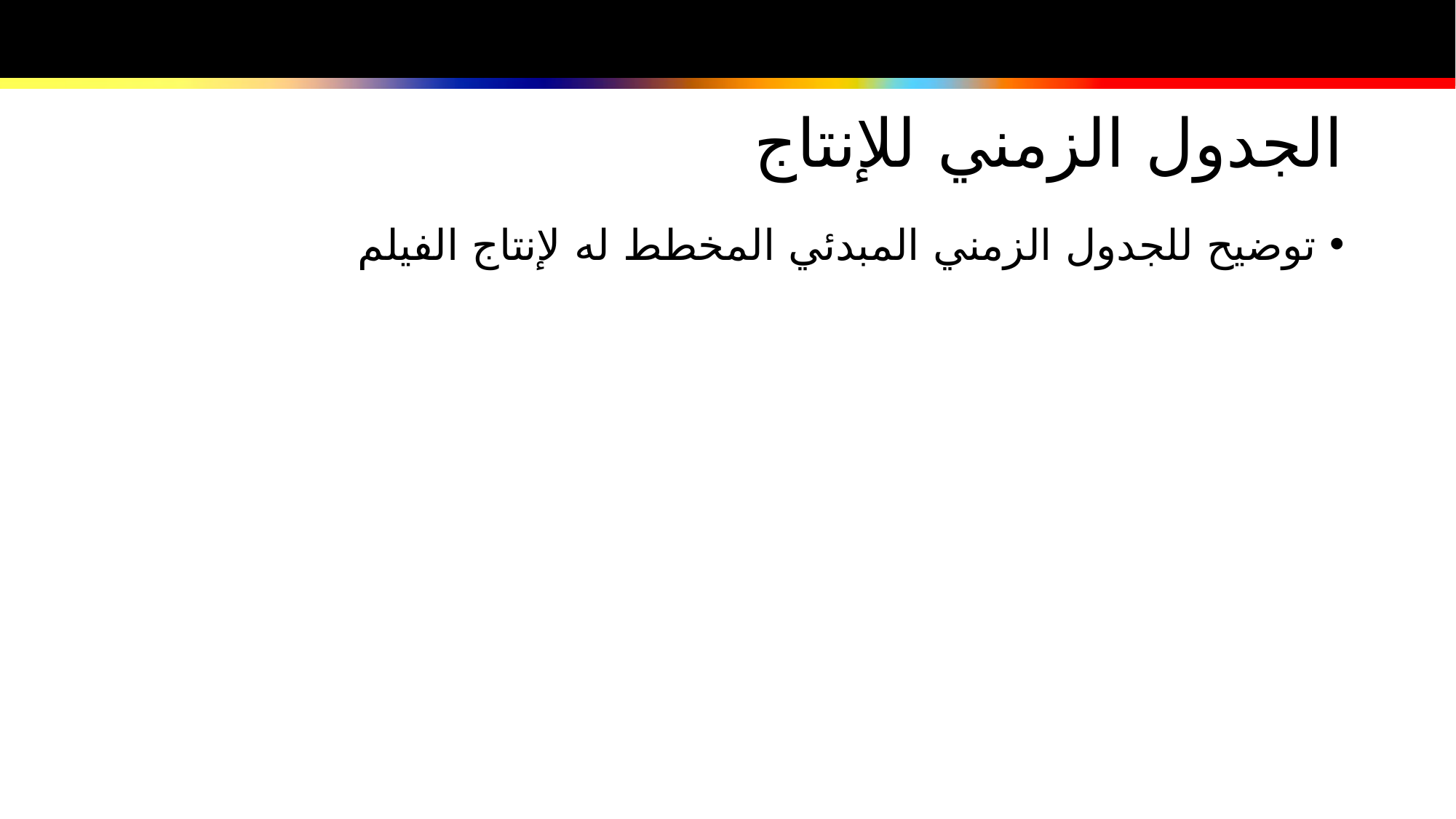

# الجدول الزمني للإنتاج
توضيح للجدول الزمني المبدئي المخطط له لإنتاج الفيلم